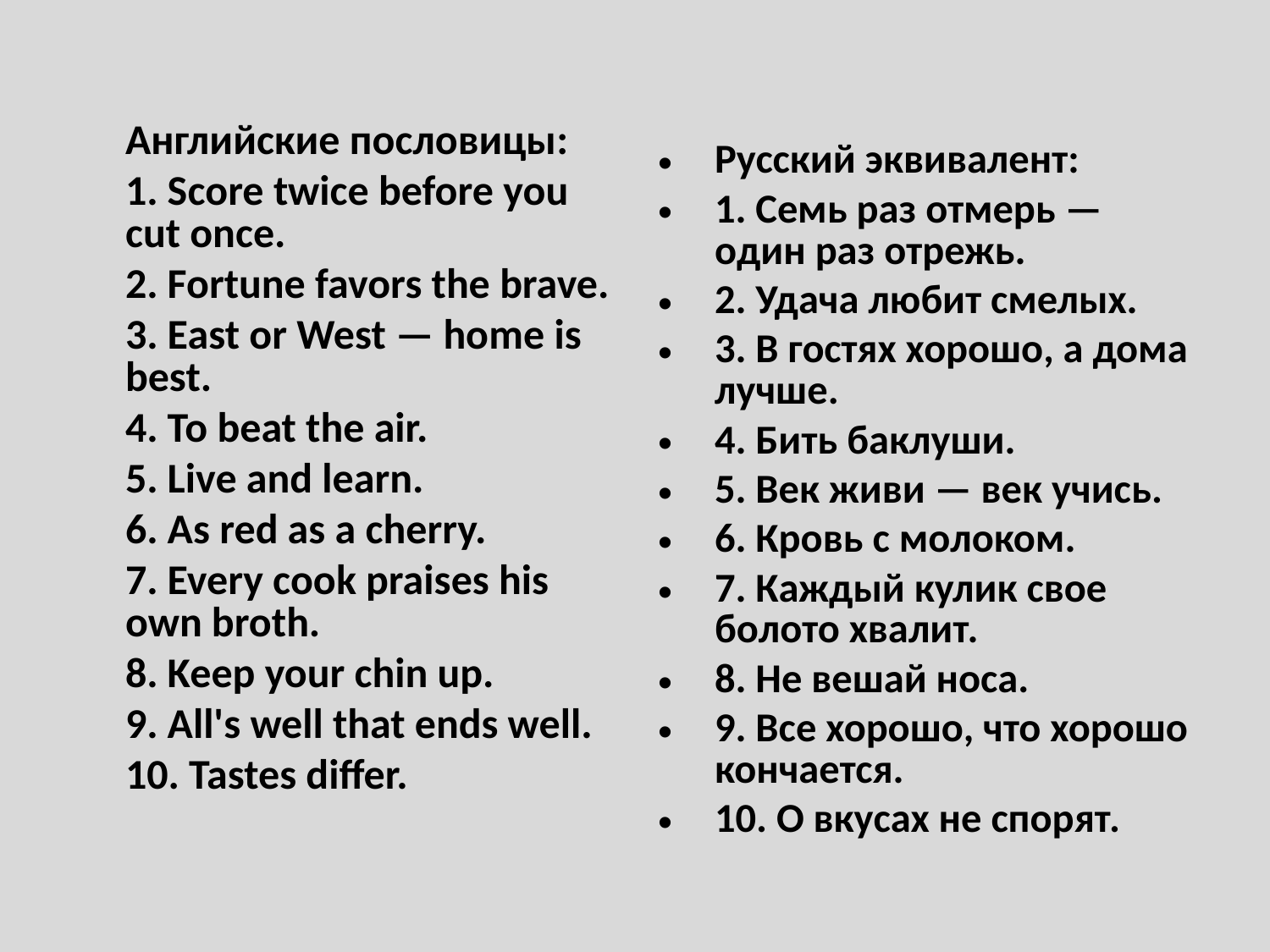

# Английские пословицы:
1. Score twice before you cut once.
2. Fortune favors the brave.
3. East or West — home is best.
4. To beat the air.
5. Live and learn.
6. As red as a cherry.
7. Every cook praises his own broth.
8. Keep your chin up.
9. All's well that ends well.
10. Tastes differ.

Русский эквивалент:
1. Семь раз отмерь — один раз отрежь.
2. Удача любит смелых.
3. В гостях хорошо, а дома лучше.
4. Бить баклуши.
5. Век живи — век учись.
6. Кровь с молоком.
7. Каждый кулик свое болото хвалит.
8. Не вешай носа.
9. Все хорошо, что хорошо кончается.
10. О вкусах не спорят.